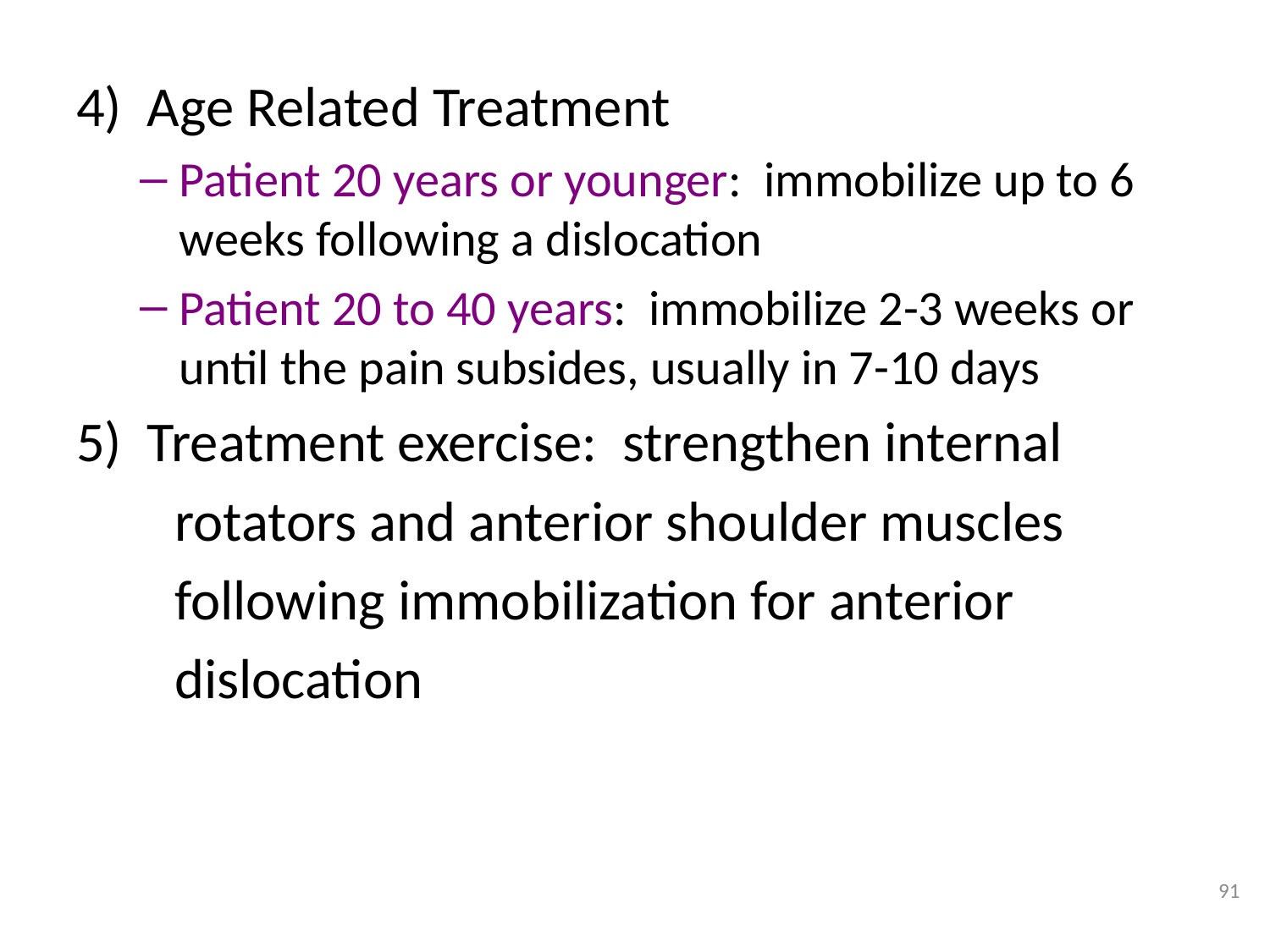

4)  Age Related Treatment
Patient 20 years or younger:  immobilize up to 6 weeks following a dislocation
Patient 20 to 40 years:  immobilize 2-3 weeks or until the pain subsides, usually in 7-10 days
5)  Treatment exercise:  strengthen internal
	    rotators and anterior shoulder muscles
	    following immobilization for anterior
	    dislocation
91